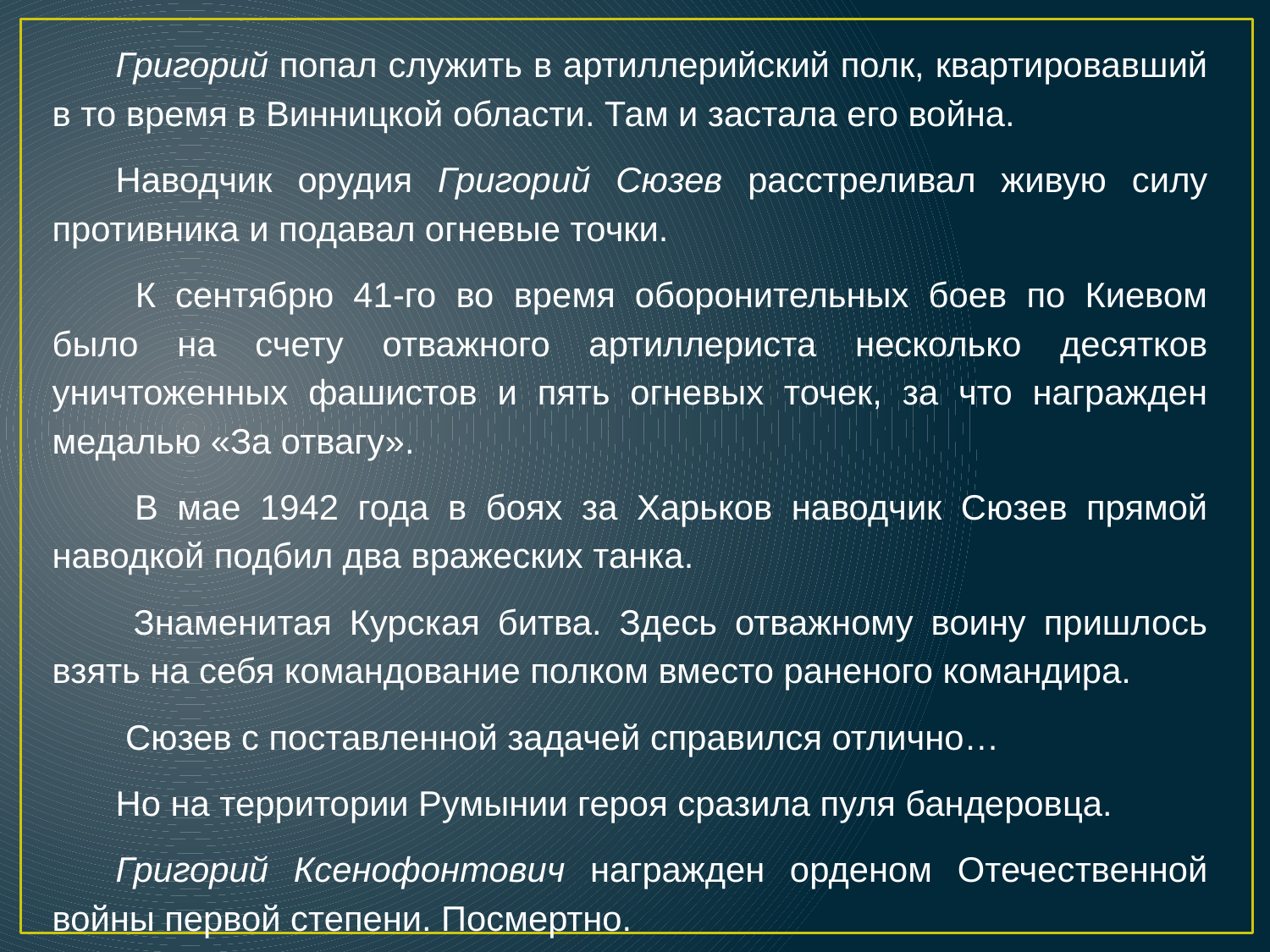

Григорий попал служить в артиллерийский полк, квартировавший в то время в Винницкой области. Там и застала его война.
Наводчик орудия Григорий Сюзев расстреливал живую силу противника и подавал огневые точки.
 К сентябрю 41-го во время оборонительных боев по Киевом было на счету отважного артиллериста несколько десятков уничтоженных фашистов и пять огневых точек, за что награжден медалью «За отвагу».
 В мае 1942 года в боях за Харьков наводчик Сюзев прямой наводкой подбил два вражеских танка.
 Знаменитая Курская битва. Здесь отважному воину пришлось взять на себя командование полком вместо раненого командира.
 Сюзев с поставленной задачей справился отлично…
Но на территории Румынии героя сразила пуля бандеровца.
Григорий Ксенофонтович награжден орденом Отечественной войны первой степени. Посмертно.